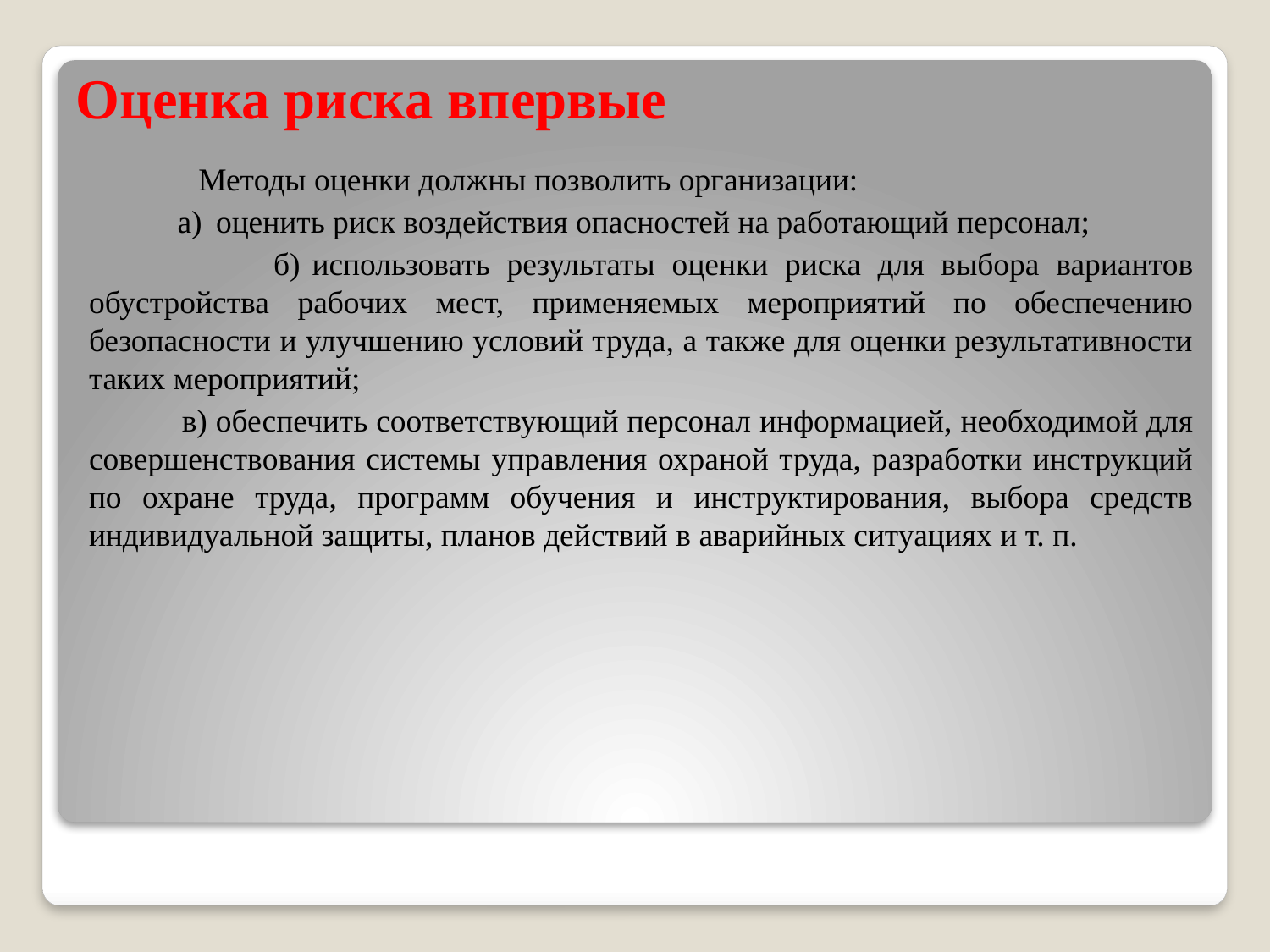

# Оценка риска впервые
          Методы оценки должны позволить организации:
           а)	оценить риск воздействия опасностей на работающий персонал;
           б)	использовать результаты оценки риска для выбора вариантов обустройства рабочих мест, применяемых мероприятий по обеспечению безопасности и улучшению условий труда, а также для оценки результативности таких мероприятий;
           в) обеспечить соответствующий персонал информацией, необходимой для совершенствования системы управления охраной труда, разработки инструкций по охране труда, программ обучения и инструктирования, выбора средств индивидуальной защиты, планов действий в аварийных ситуациях и т. п.